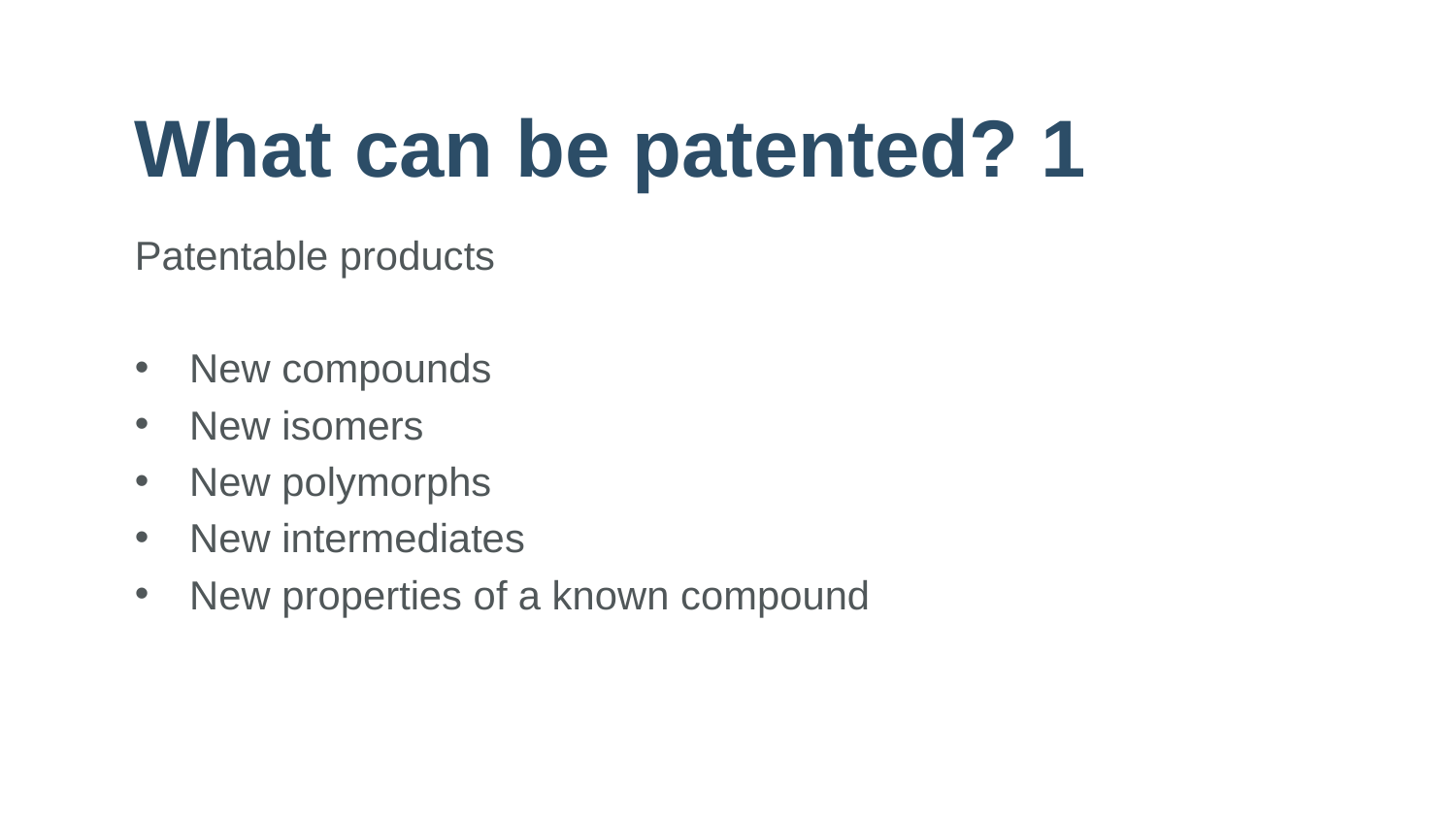

# What can be patented? 1
Patentable products

New compounds
New isomers
New polymorphs
New intermediates
New properties of a known compound